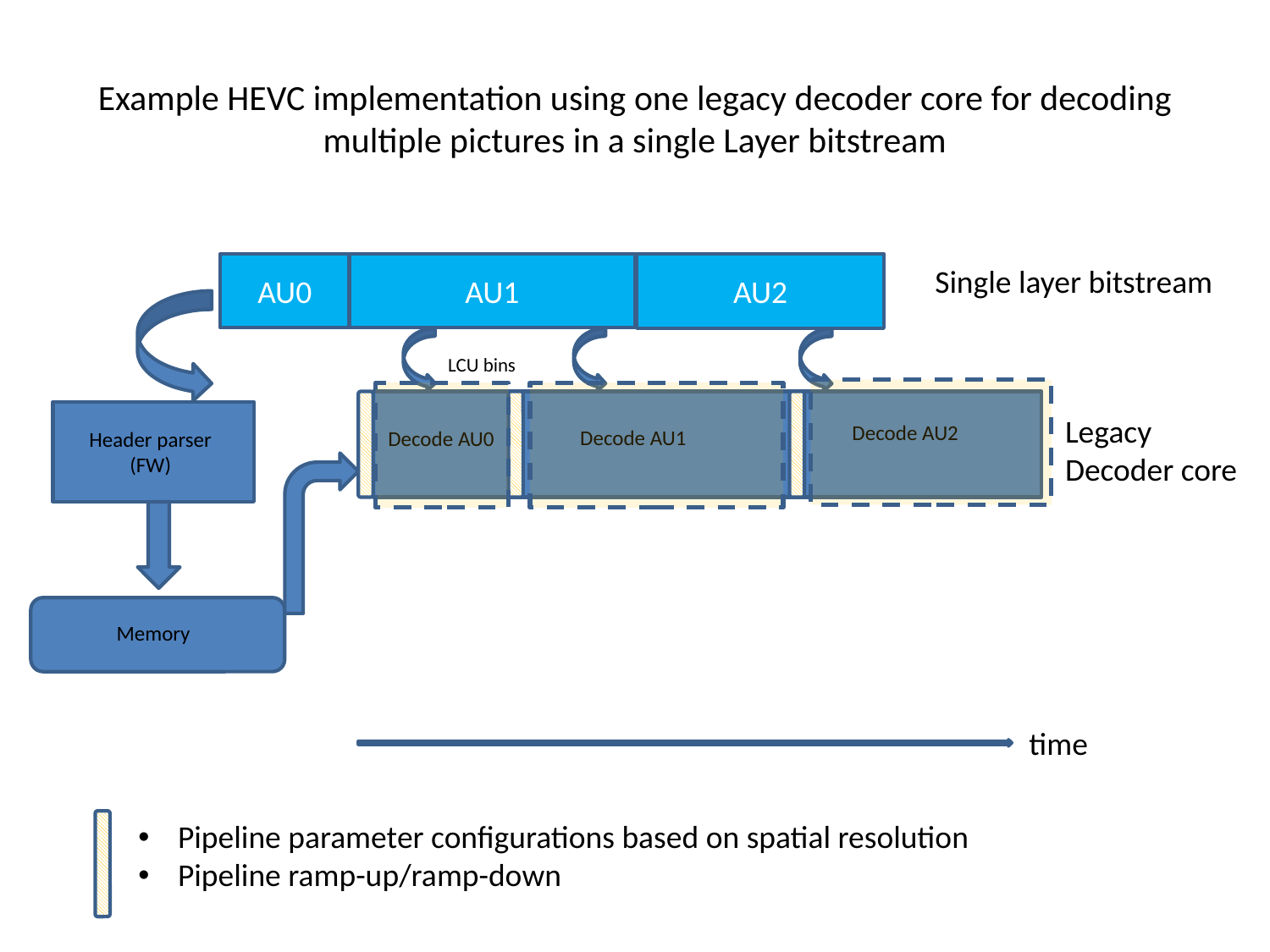

# Example HEVC implementation using one legacy decoder core for decoding multiple pictures in a single Layer bitstream
AU0
AU1
AU2
Single layer bitstream

LCU bins

Legacy
Decoder core
Decode AU2

Decode AU1

Decode AU0

Header parser (FW)

Memory
time

Pipeline parameter configurations based on spatial resolution
Pipeline ramp-up/ramp-down